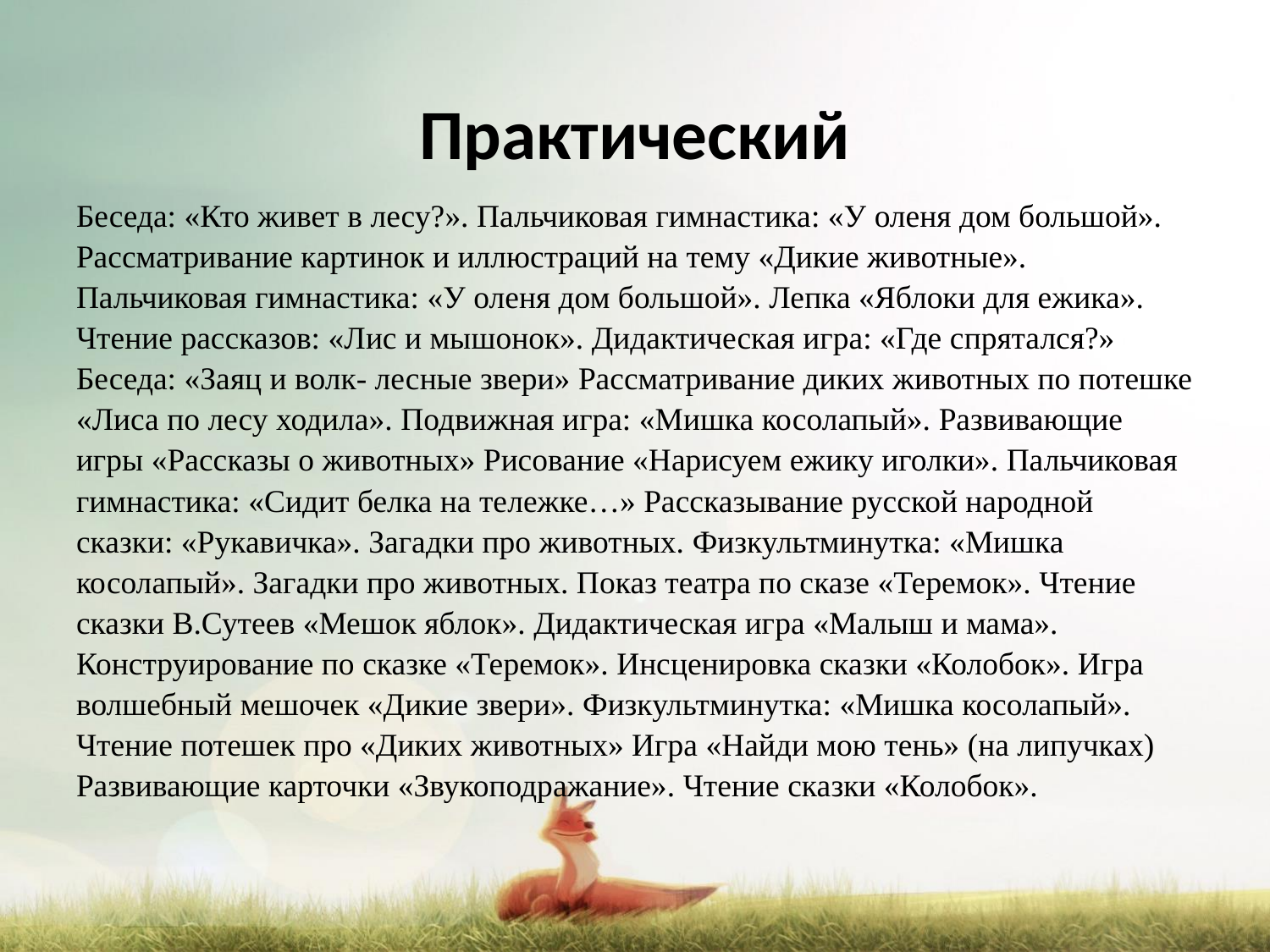

# Практический
Беседа: «Кто живет в лесу?». Пальчиковая гимнастика: «У оленя дом большой». Рассматривание картинок и иллюстраций на тему «Дикие животные». Пальчиковая гимнастика: «У оленя дом большой». Лепка «Яблоки для ежика». Чтение рассказов: «Лис и мышонок». Дидактическая игра: «Где спрятался?» Беседа: «Заяц и волк- лесные звери» Рассматривание диких животных по потешке «Лиса по лесу ходила». Подвижная игра: «Мишка косолапый». Развивающие игры «Рассказы о животных» Рисование «Нарисуем ежику иголки». Пальчиковая гимнастика: «Сидит белка на тележке…» Рассказывание русской народной сказки: «Рукавичка». Загадки про животных. Физкультминутка: «Мишка косолапый». Загадки про животных. Показ театра по сказе «Теремок». Чтение сказки В.Сутеев «Мешок яблок». Дидактическая игра «Малыш и мама». Конструирование по сказке «Теремок». Инсценировка сказки «Колобок». Игра волшебный мешочек «Дикие звери». Физкультминутка: «Мишка косолапый». Чтение потешек про «Диких животных» Игра «Найди мою тень» (на липучках) Развивающие карточки «Звукоподражание». Чтение сказки «Колобок».